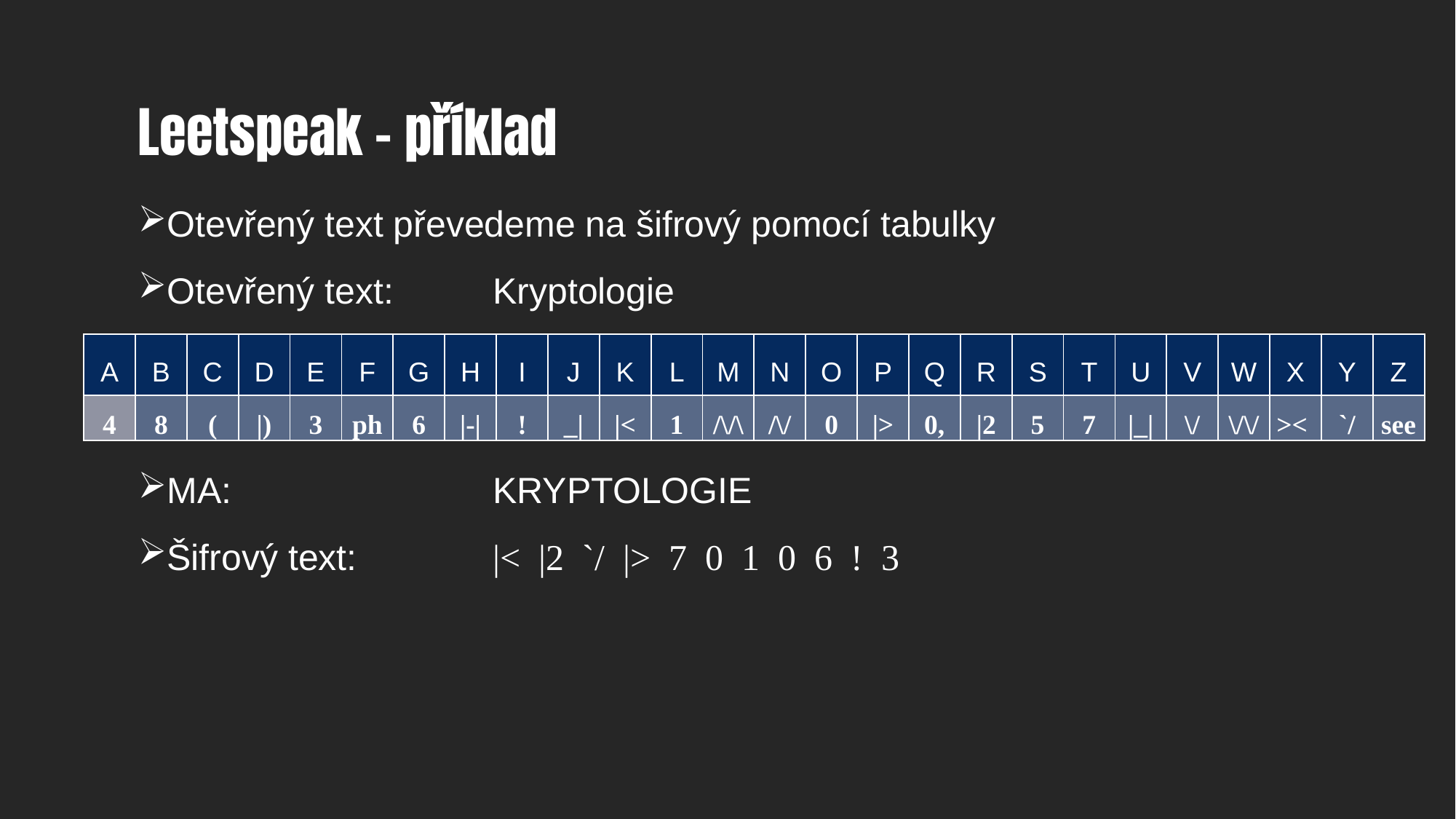

# Leetspeak - příklad
Otevřený text převedeme na šifrový pomocí tabulky
Otevřený text:	Kryptologie

MA:			KRYPTOLOGIE
Šifrový text:		|<  |2  `/  |>  7  0  1  0  6  !  3
| A | B | C | D | E | F | G | H | I | J | K | L | M | N | O | P | Q | R | S | T | U | V | W | X | Y | Z |
| --- | --- | --- | --- | --- | --- | --- | --- | --- | --- | --- | --- | --- | --- | --- | --- | --- | --- | --- | --- | --- | --- | --- | --- | --- | --- |
| 4 | 8 | ( | |) | 3 | ph | 6 | |-| | ! | \_| | |< | 1 | /\/\ | /\/ | 0 | |> | 0, | |2 | 5 | 7 | |\_| | \/ | \/\/ | >< | `/ | see |